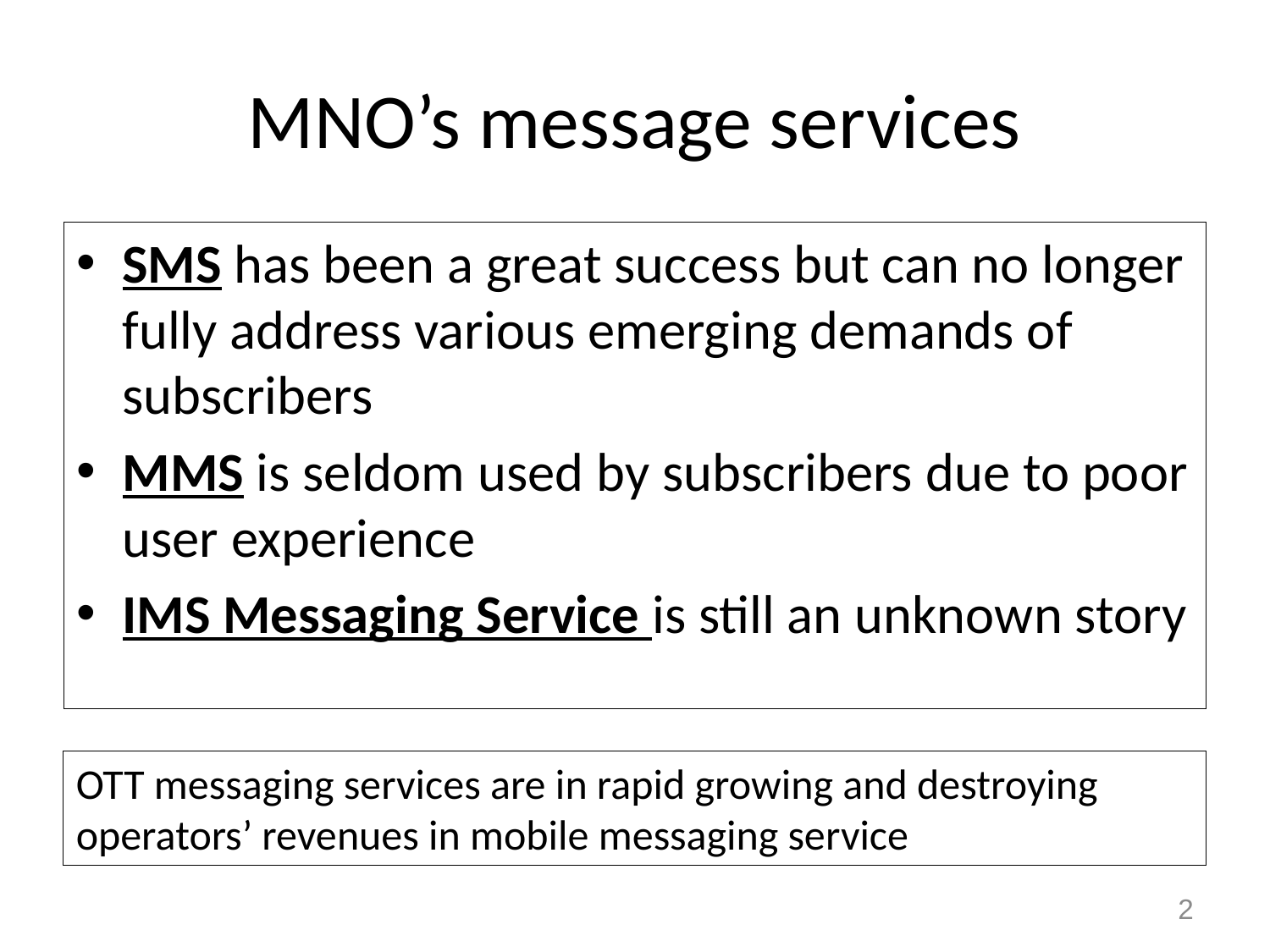

# MNO’s message services
SMS has been a great success but can no longer fully address various emerging demands of subscribers
MMS is seldom used by subscribers due to poor user experience
IMS Messaging Service is still an unknown story
OTT messaging services are in rapid growing and destroying operators’ revenues in mobile messaging service
2